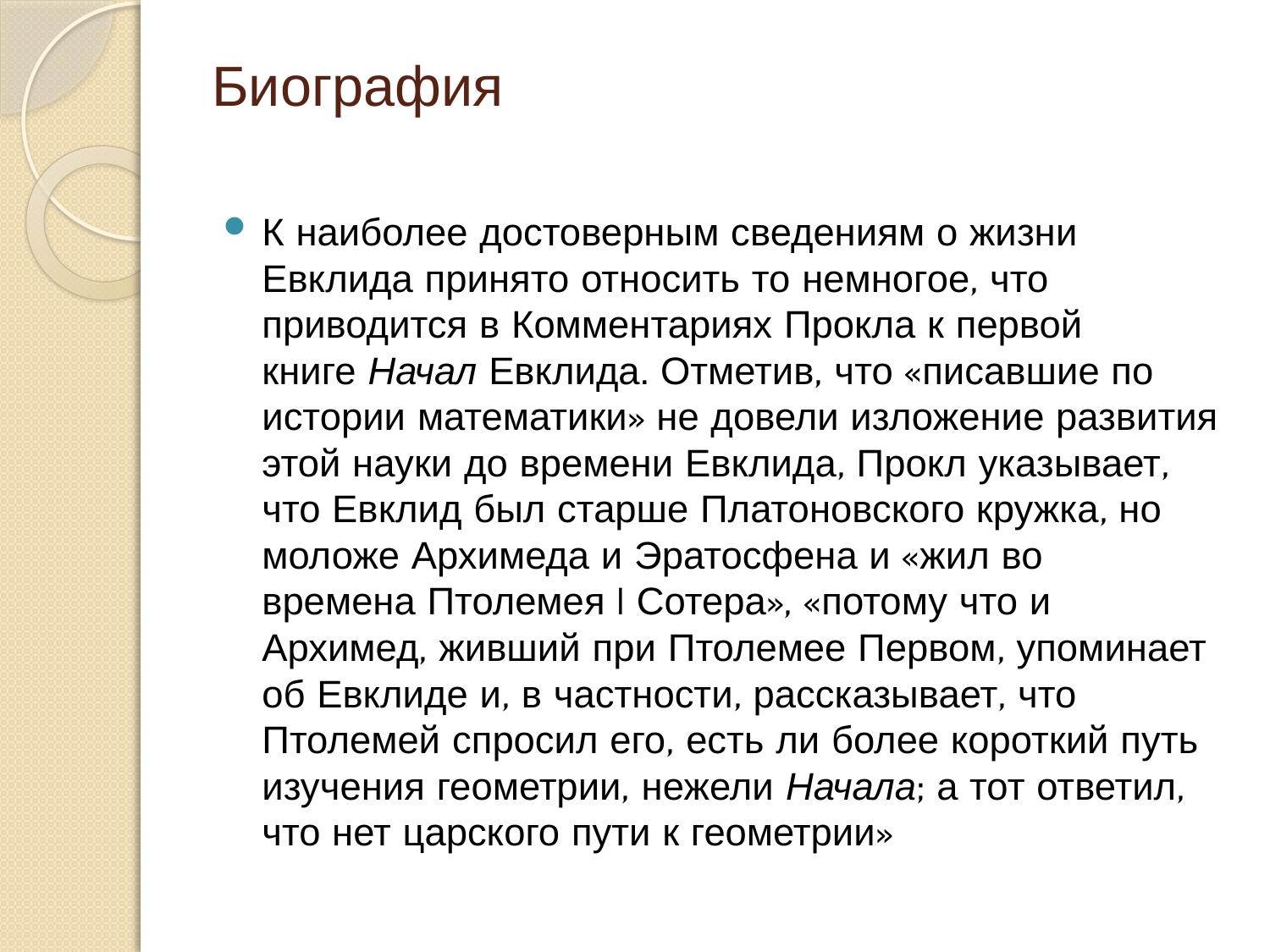

# Биография
К наиболее достоверным сведениям о жизни Евклида принято относить то немногое, что приводится в Комментариях Прокла к первой книге Начал Евклида. Отметив, что «писавшие по истории математики» не довели изложение развития этой науки до времени Евклида, Прокл указывает, что Евклид был старше Платоновского кружка, но моложе Архимеда и Эратосфена и «жил во времена Птолемея I Сотера», «потому что и Архимед, живший при Птолемее Первом, упоминает об Евклиде и, в частности, рассказывает, что Птолемей спросил его, есть ли более короткий путь изучения геометрии, нежели Начала; а тот ответил, что нет царского пути к геометрии»